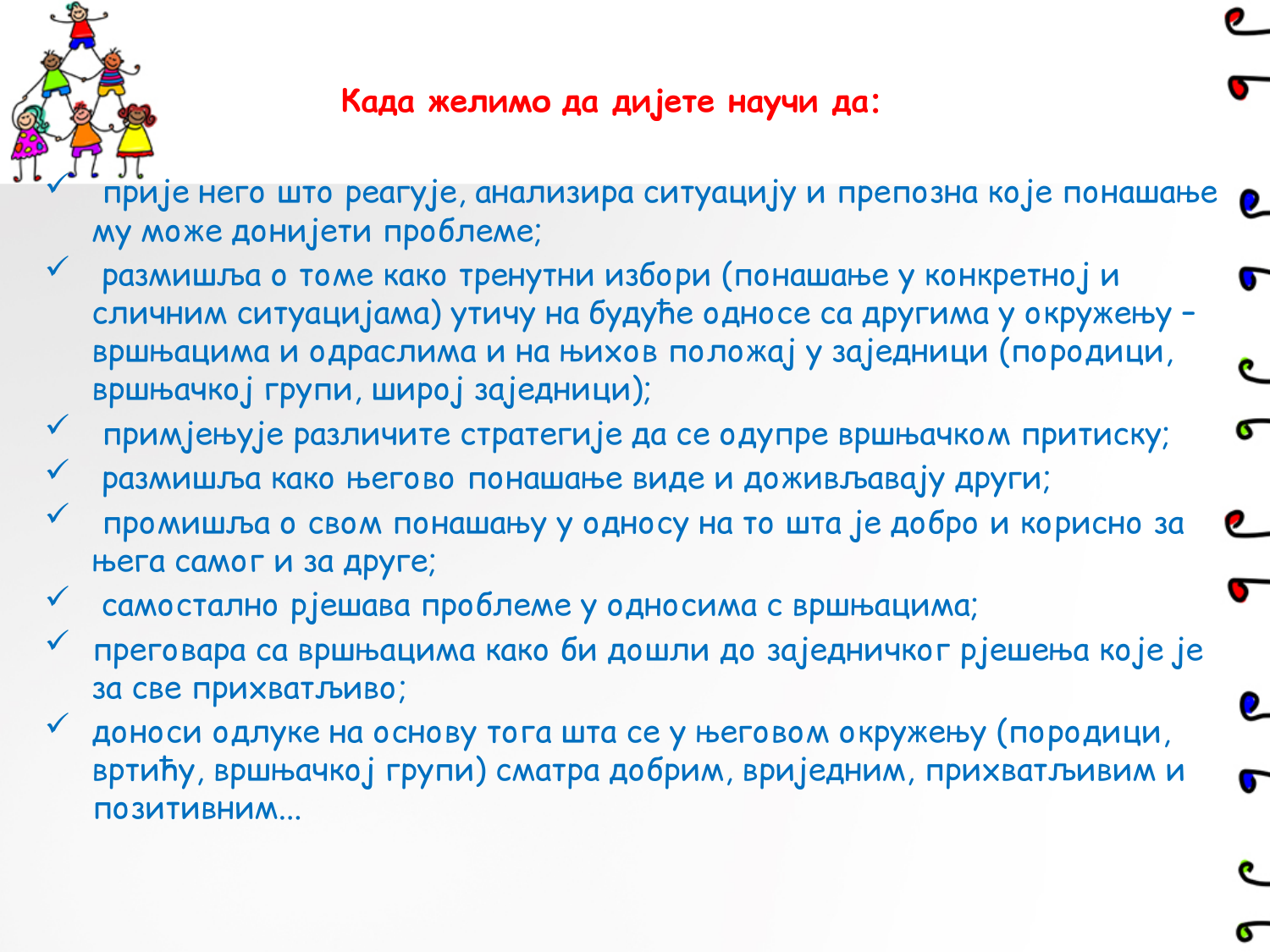

Када желимо да дијете научи да:

 прије него што реагује, анализира ситуацију и препозна које понашање му може донијети проблеме;
 размишља о томе како тренутни избори (понашање у конкретној и сличним ситуацијама) утичу на будуће односе са другима у окружењу – вршњацима и одраслима и на њихов положај у заједници (породици, вршњачкој групи, широј заједници);
 примјењује различите стратегије да се одупре вршњачком притиску;
 размишља како његово понашање виде и доживљавају други;
 промишља о свом понашању у односу на то шта је добро и корисно за њега самог и за друге;
 самостално рјешава проблеме у односима с вршњацима;
преговара са вршњацима како би дошли до заједничког рјешења које је за све прихватљиво;
доноси одлуке на основу тога шта се у његовом окружењу (породици, вртићу, вршњачкој групи) сматра добрим, вриједним, прихватљивим и позитивним...